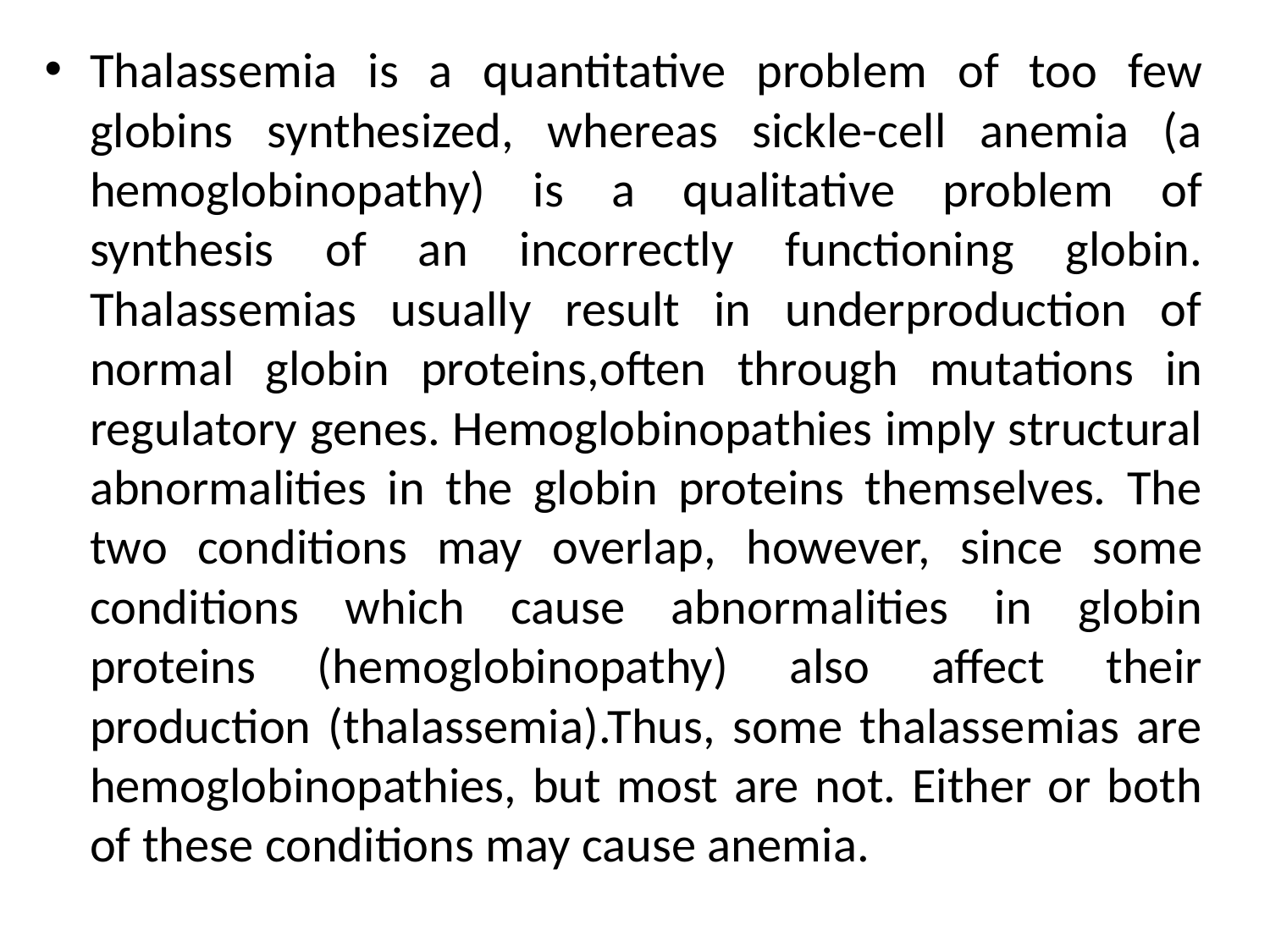

Thalassemia is a quantitative problem of too few globins synthesized, whereas sickle-cell anemia (a hemoglobinopathy) is a qualitative problem of synthesis of an incorrectly functioning globin. Thalassemias usually result in underproduction of normal globin proteins,often through mutations in regulatory genes. Hemoglobinopathies imply structural abnormalities in the globin proteins themselves. The two conditions may overlap, however, since some conditions which cause abnormalities in globin proteins (hemoglobinopathy) also affect their production (thalassemia).Thus, some thalassemias are hemoglobinopathies, but most are not. Either or both of these conditions may cause anemia.

#